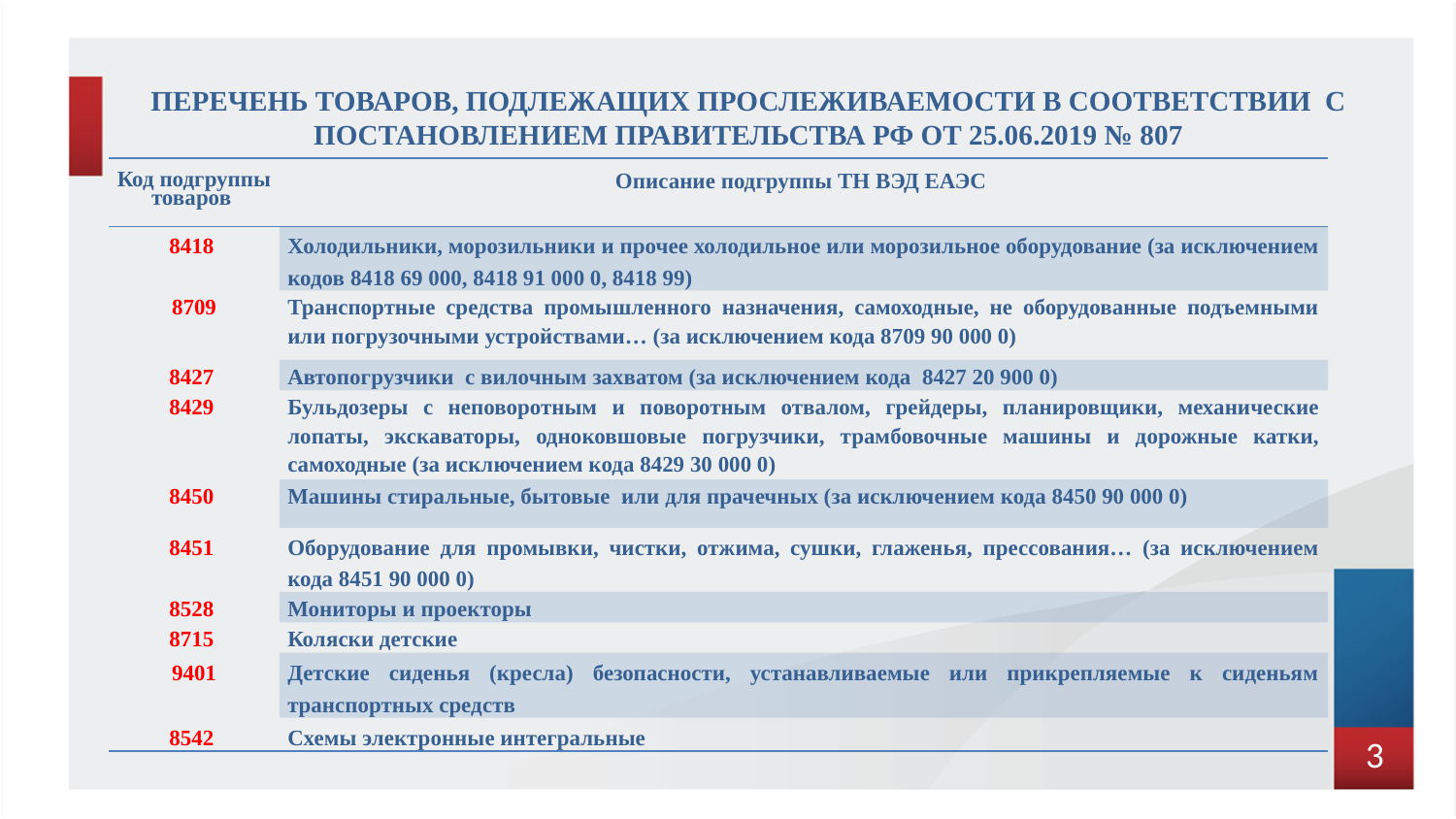

Перечень товаров, подлежащих прослеживаемости в соответствии  с Постановлением Правительства РФ от 25.06.2019 № 807
| Код подгруппы товаров | Описание подгруппы ТН ВЭД ЕАЭС |
| --- | --- |
| 8418 | Холодильники, морозильники и прочее холодильное или морозильное оборудование (за исключением кодов 8418 69 000, 8418 91 000 0, 8418 99) |
| 8709 | Транспортные средства промышленного назначения, самоходные, не оборудованные подъемными или погрузочными устройствами… (за исключением кода 8709 90 000 0) |
| 8427 | Автопогрузчики с вилочным захватом (за исключением кода 8427 20 900 0) |
| 8429 | Бульдозеры с неповоротным и поворотным отвалом, грейдеры, планировщики, механические лопаты, экскаваторы, одноковшовые погрузчики, трамбовочные машины и дорожные катки, самоходные (за исключением кода 8429 30 000 0) |
| 8450 | Машины стиральные, бытовые или для прачечных (за исключением кода 8450 90 000 0) |
| 8451 | Оборудование для промывки, чистки, отжима, сушки, глаженья, прессования… (за исключением кода 8451 90 000 0) |
| 8528 | Мониторы и проекторы |
| 8715 | Коляски детские |
| 9401 | Детские сиденья (кресла) безопасности, устанавливаемые или прикрепляемые к сиденьям транспортных средств |
| 8542 | Cхемы электронные интегральные |
3